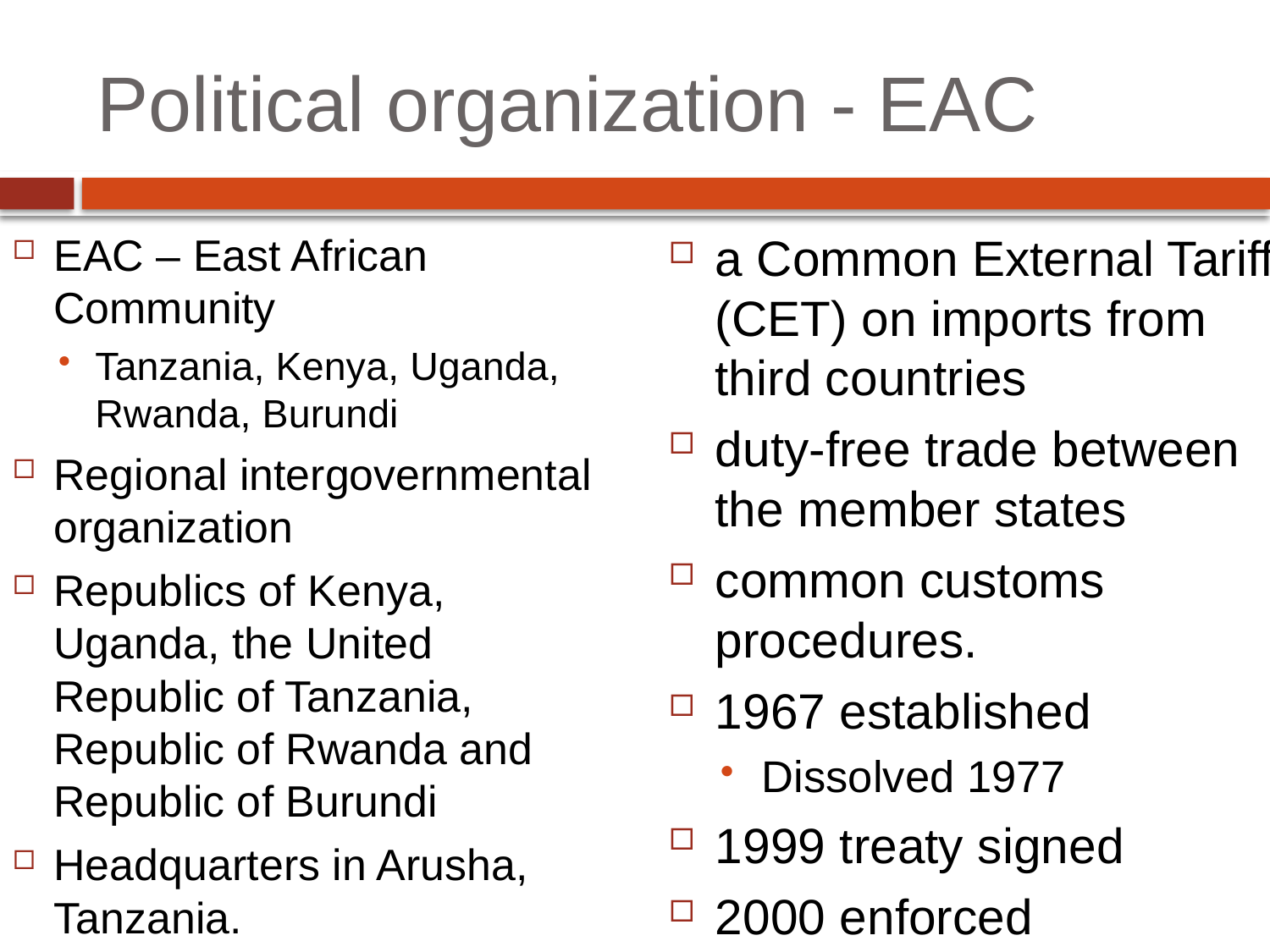

# Political organization - EAC
EAC – East African Community
Tanzania, Kenya, Uganda, Rwanda, Burundi
Regional intergovernmental organization
Republics of Kenya, Uganda, the United Republic of Tanzania, Republic of Rwanda and Republic of Burundi
Headquarters in Arusha, Tanzania.
a Common External Tariff (CET) on imports from third countries
duty-free trade between the member states
common customs procedures.
1967 established
Dissolved 1977
1999 treaty signed
2000 enforced